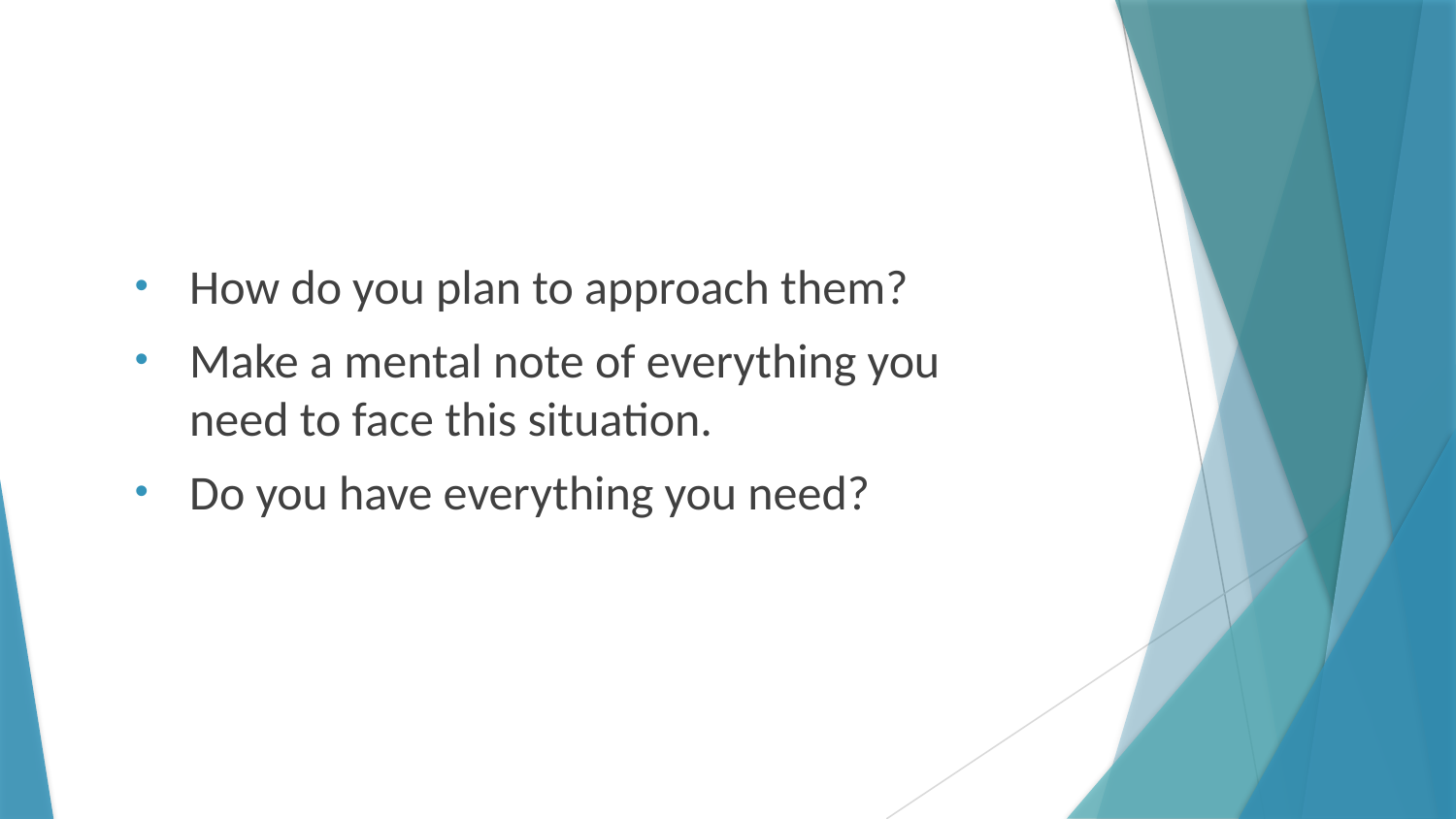

How do you plan to approach them?
Make a mental note of everything you need to face this situation.
Do you have everything you need?